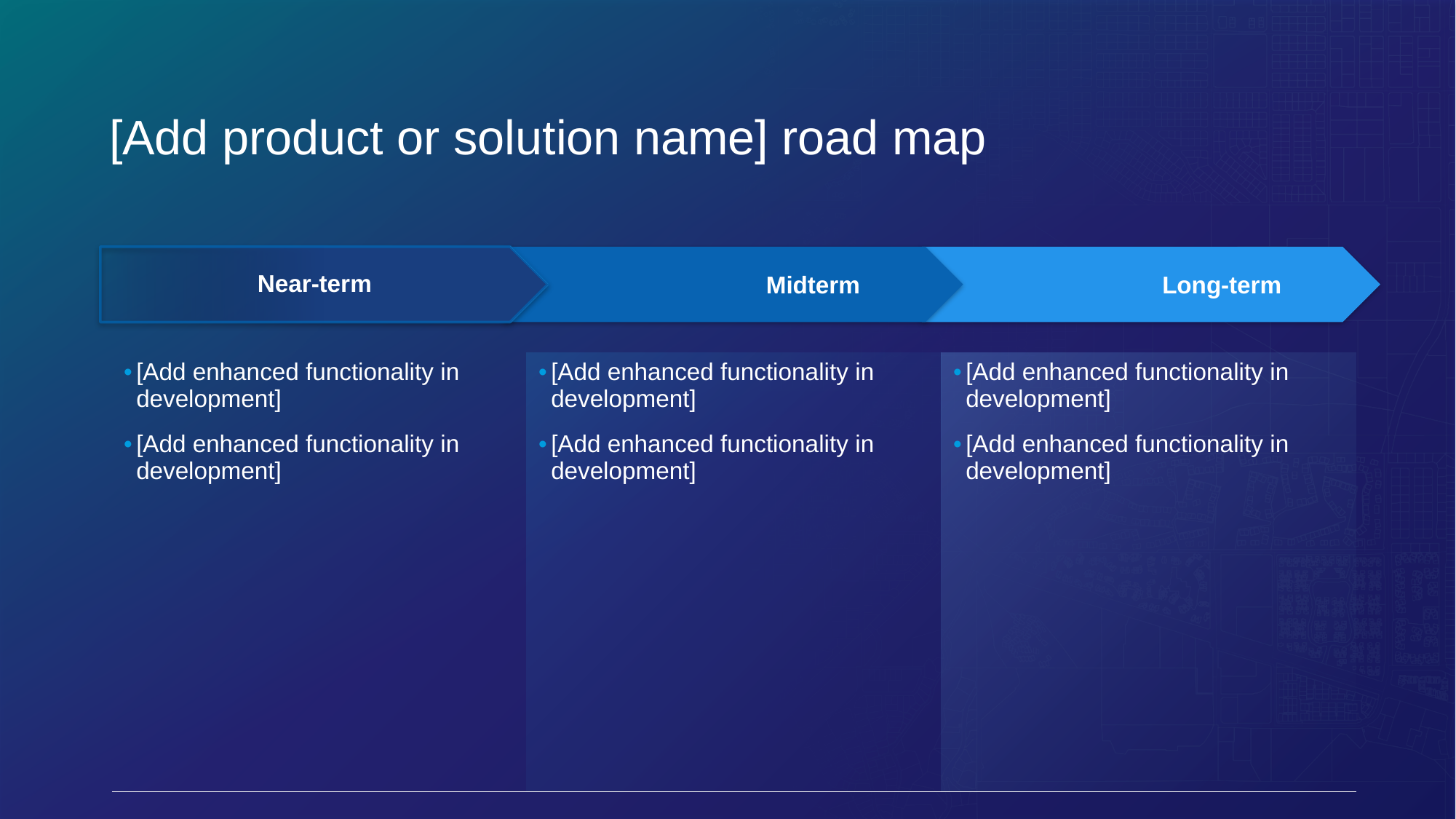

# [Add product or solution name] road map

      Long-term
Near-term
        Midterm
| [Add enhanced functionality in development] [Add enhanced functionality in development] | [Add enhanced functionality in development] [Add enhanced functionality in development] | [Add enhanced functionality in development] [Add enhanced functionality in development] |
| --- | --- | --- |